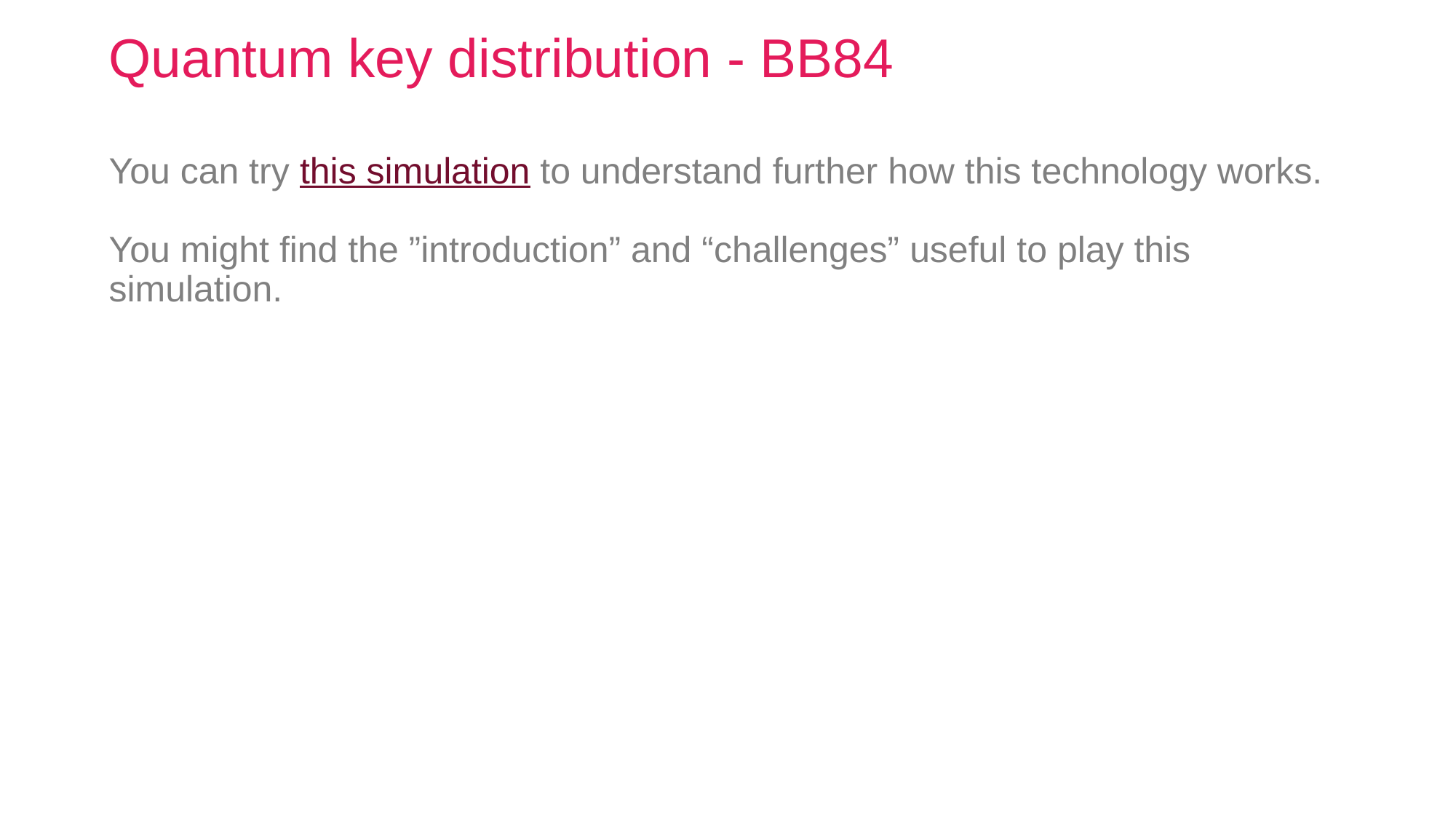

# Quantum key distribution - BB84
You can try this simulation to understand further how this technology works.

You might find the ”introduction” and “challenges” useful to play this simulation.